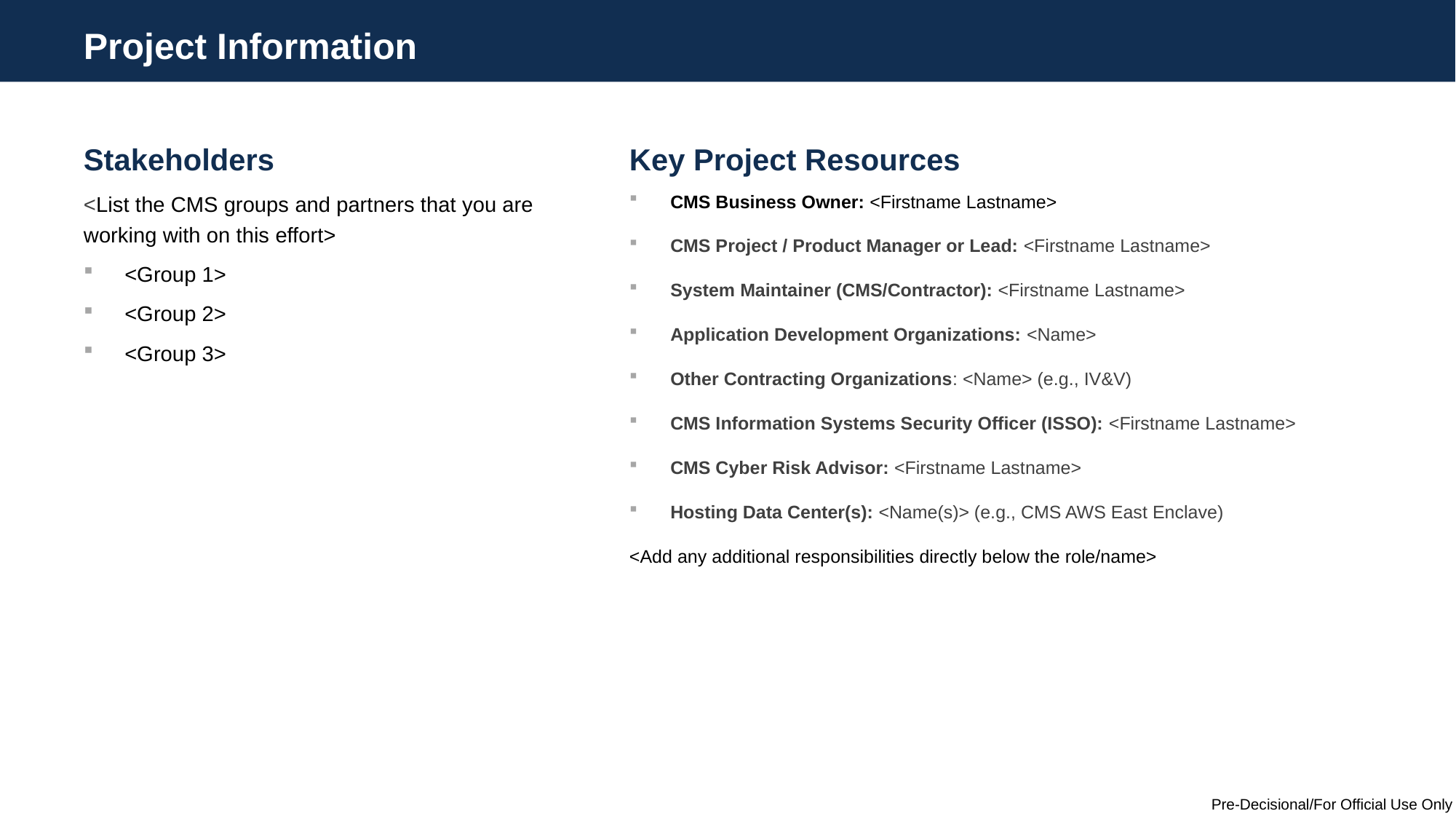

# Project Information
Stakeholders
<List the CMS groups and partners that you are working with on this effort>
<Group 1>
<Group 2>
<Group 3>

Key Project Resources Project Resources
CMS Business Owner: <Firstname Lastname>
CMS Project / Product Manager or Lead: <Firstname Lastname>
System Maintainer (CMS/Contractor): <Firstname Lastname>
Application Development Organizations: <Name>
Other Contracting Organizations: <Name> (e.g., IV&V)
CMS Information Systems Security Officer (ISSO): <Firstname Lastname>
CMS Cyber Risk Advisor: <Firstname Lastname>
Hosting Data Center(s): <Name(s)> (e.g., CMS AWS East Enclave)
<Add any additional responsibilities directly below the role/name>